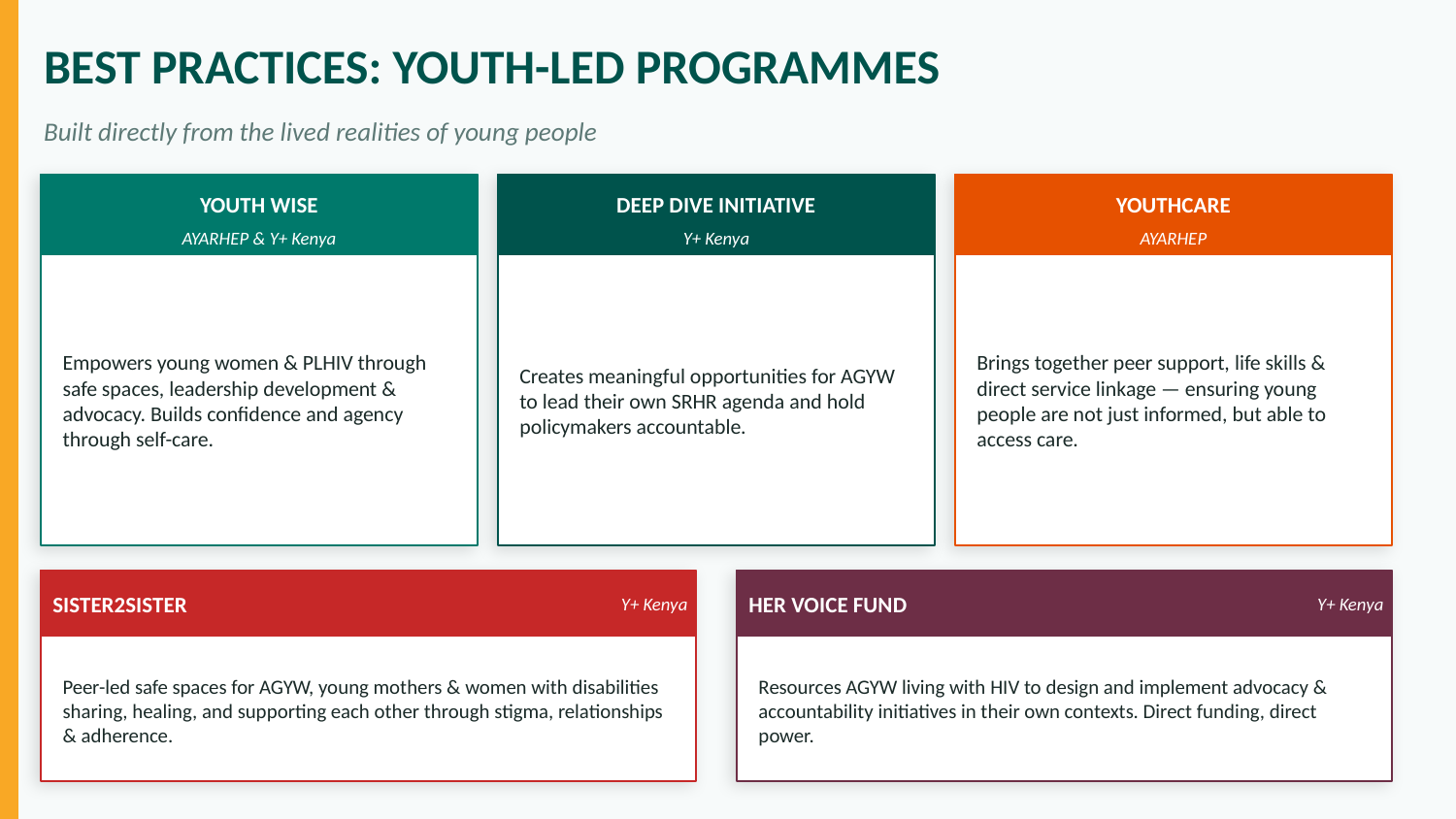

BEST PRACTICES: YOUTH-LED PROGRAMMES
Built directly from the lived realities of young people

YOUTH WISE

DEEP DIVE INITIATIVE

YOUTHCARE
AYARHEP & Y+ Kenya
Y+ Kenya
AYARHEP
Empowers young women & PLHIV through safe spaces, leadership development & advocacy. Builds confidence and agency through self-care.
Creates meaningful opportunities for AGYW to lead their own SRHR agenda and hold policymakers accountable.
Brings together peer support, life skills & direct service linkage — ensuring young people are not just informed, but able to access care.

SISTER2SISTER
Y+ Kenya

HER VOICE FUND
Y+ Kenya
Peer-led safe spaces for AGYW, young mothers & women with disabilities  sharing, healing, and supporting each other through stigma, relationships & adherence.
Resources AGYW living with HIV to design and implement advocacy & accountability initiatives in their own contexts. Direct funding, direct power.